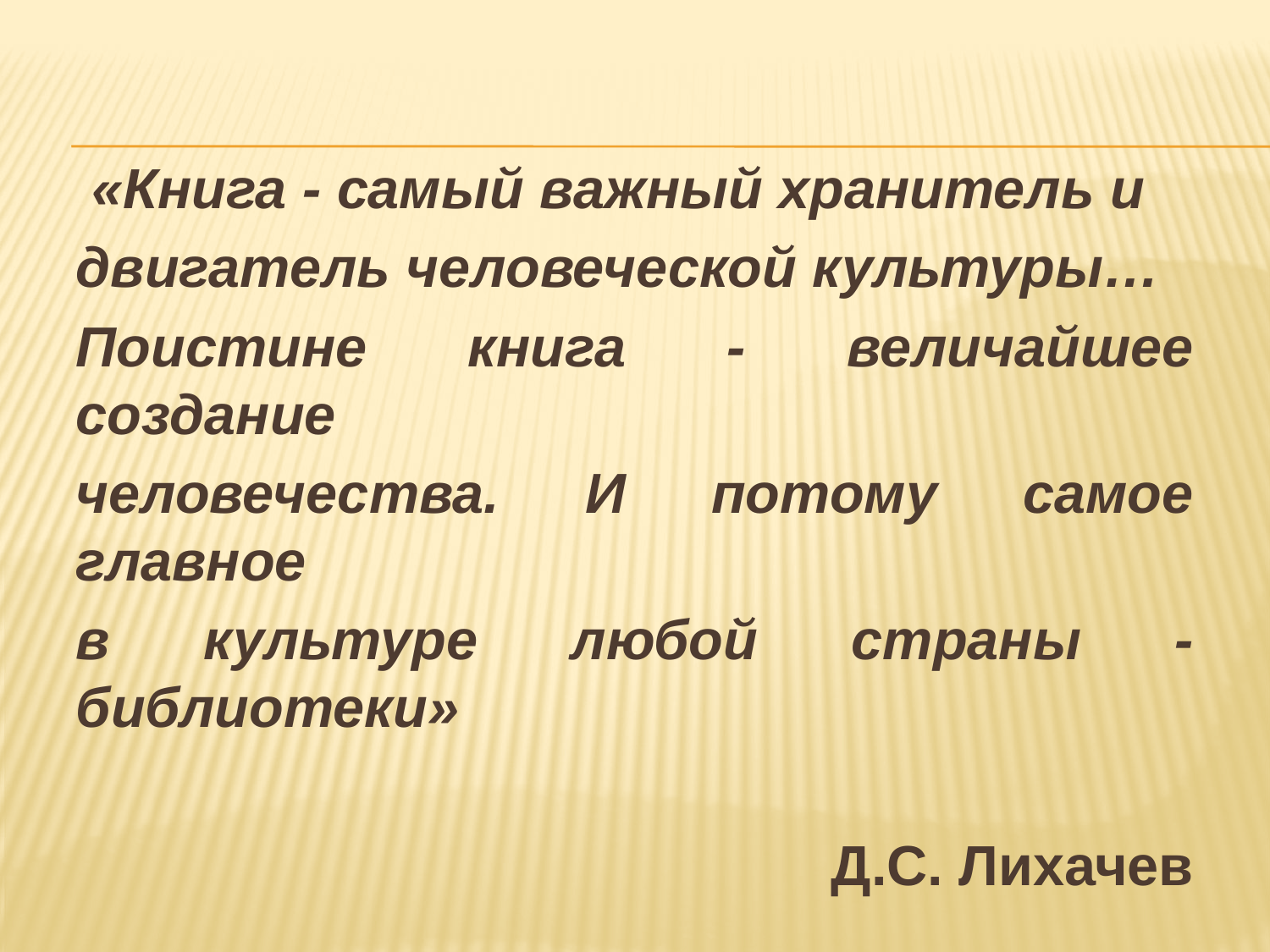

«Книга - самый важный хранитель и
двигатель человеческой культуры…
Поистине книга - величайшее создание
человечества. И потому самое главное
в культуре любой страны - библиотеки»

Д.С. Лихачев